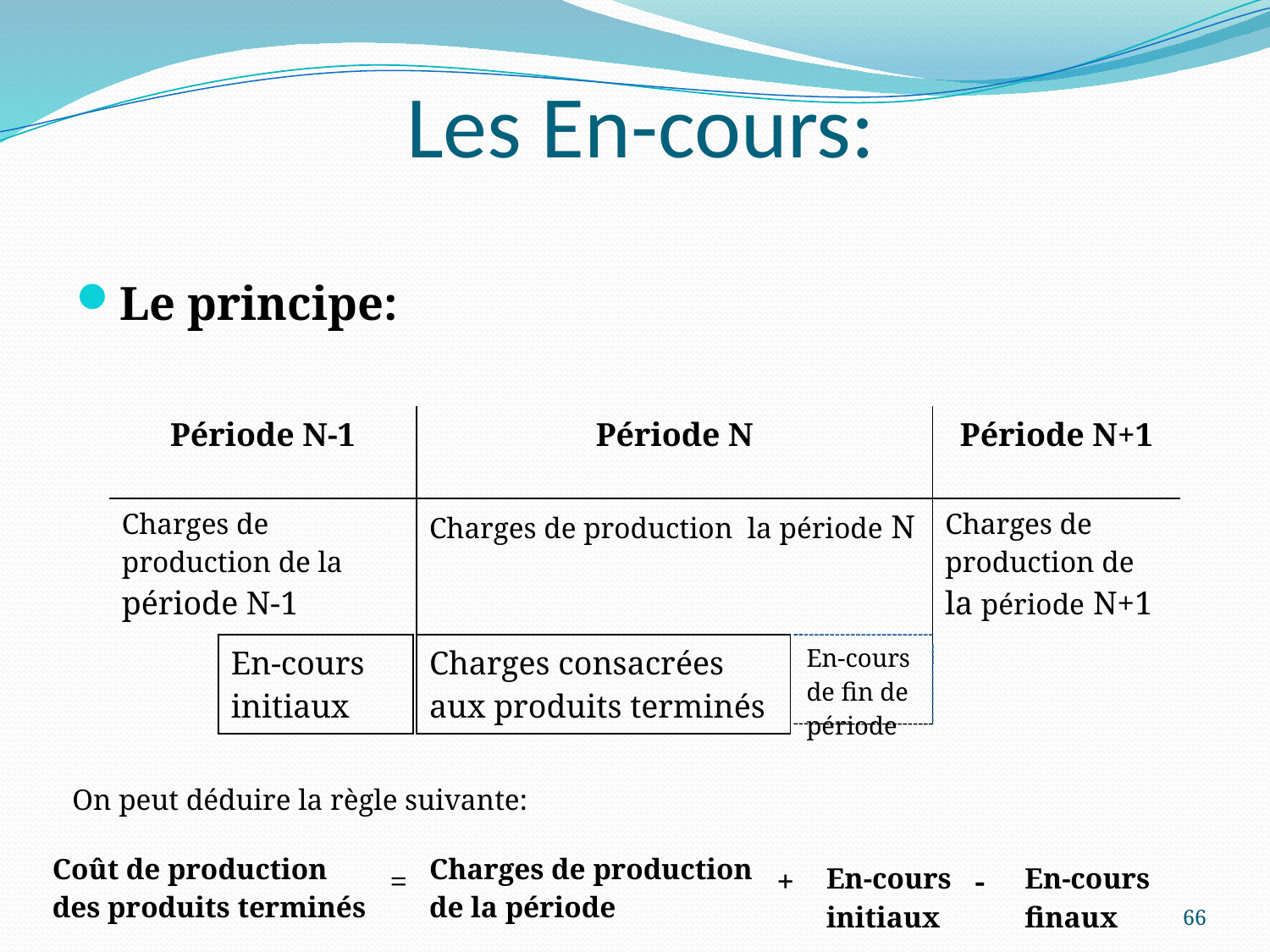

# Les En-cours:
Le principe:

| Période N-1 | Période N | Période N+1 |
| --- | --- | --- |
| Charges de production de la période N-1 | Charges de production la période N | Charges de production de la période N+1 |
| En-cours initiaux |
| --- |
| Charges consacrées aux produits terminés |
| --- |
| En-cours de fin de période |
| --- |
| On peut déduire la règle suivante: |
| --- |
| Coût de production des produits terminés |
| --- |
| Charges de production de la période |
| --- |
| = |
| --- |
| + |
| --- |
| En-cours initiaux |
| --- |
| - |
| --- |
| En-cours finaux |
| --- |
66